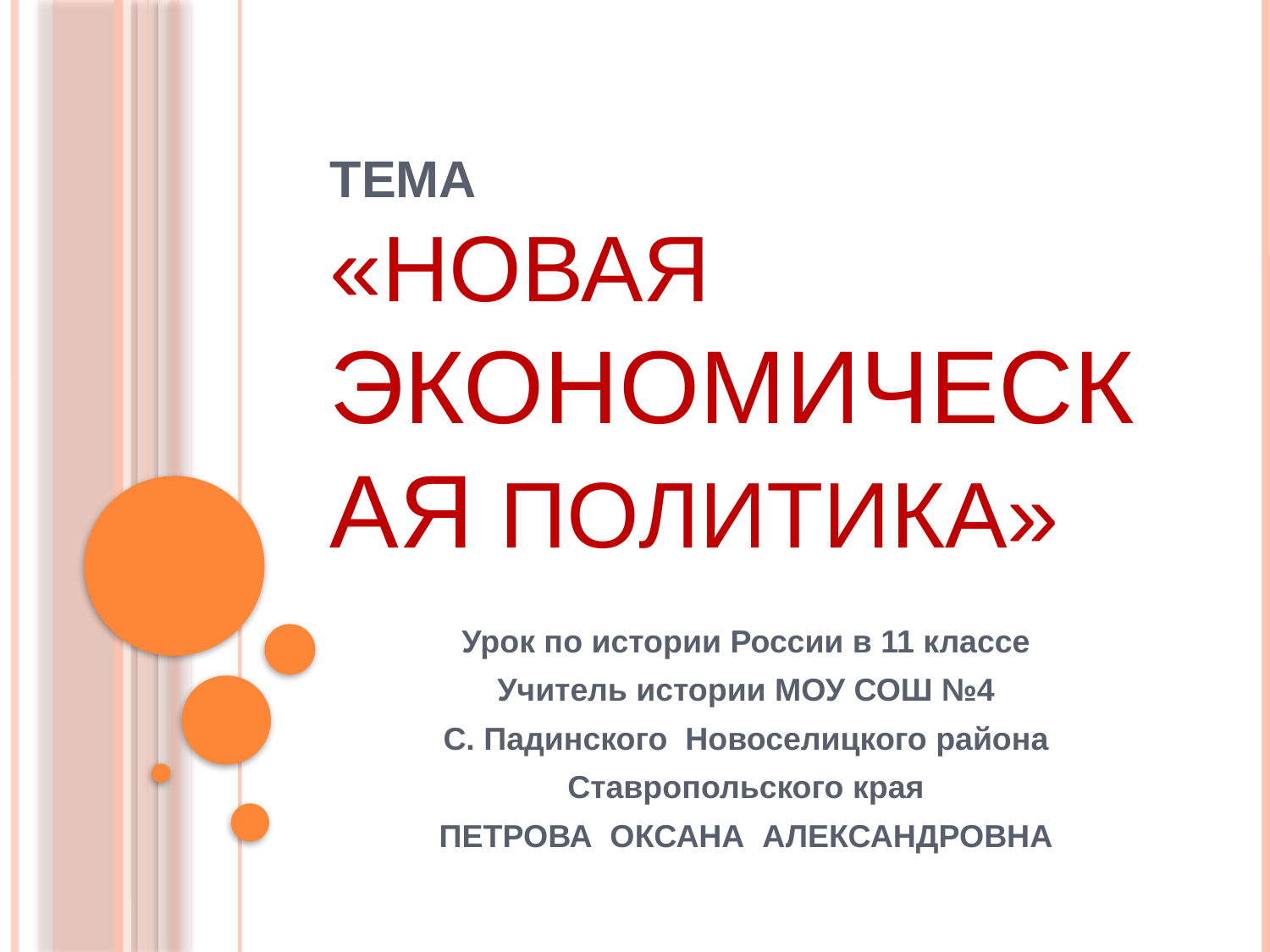

# тема «НОВАЯ ЭКОНОМИЧЕСКАЯ ПОЛИТИКА»
Урок по истории России в 11 классе
Учитель истории МОУ СОШ №4
С. Падинского  Новоселицкого района
Ставропольского края
ПЕТРОВА  ОКСАНА  АЛЕКСАНДРОВНА